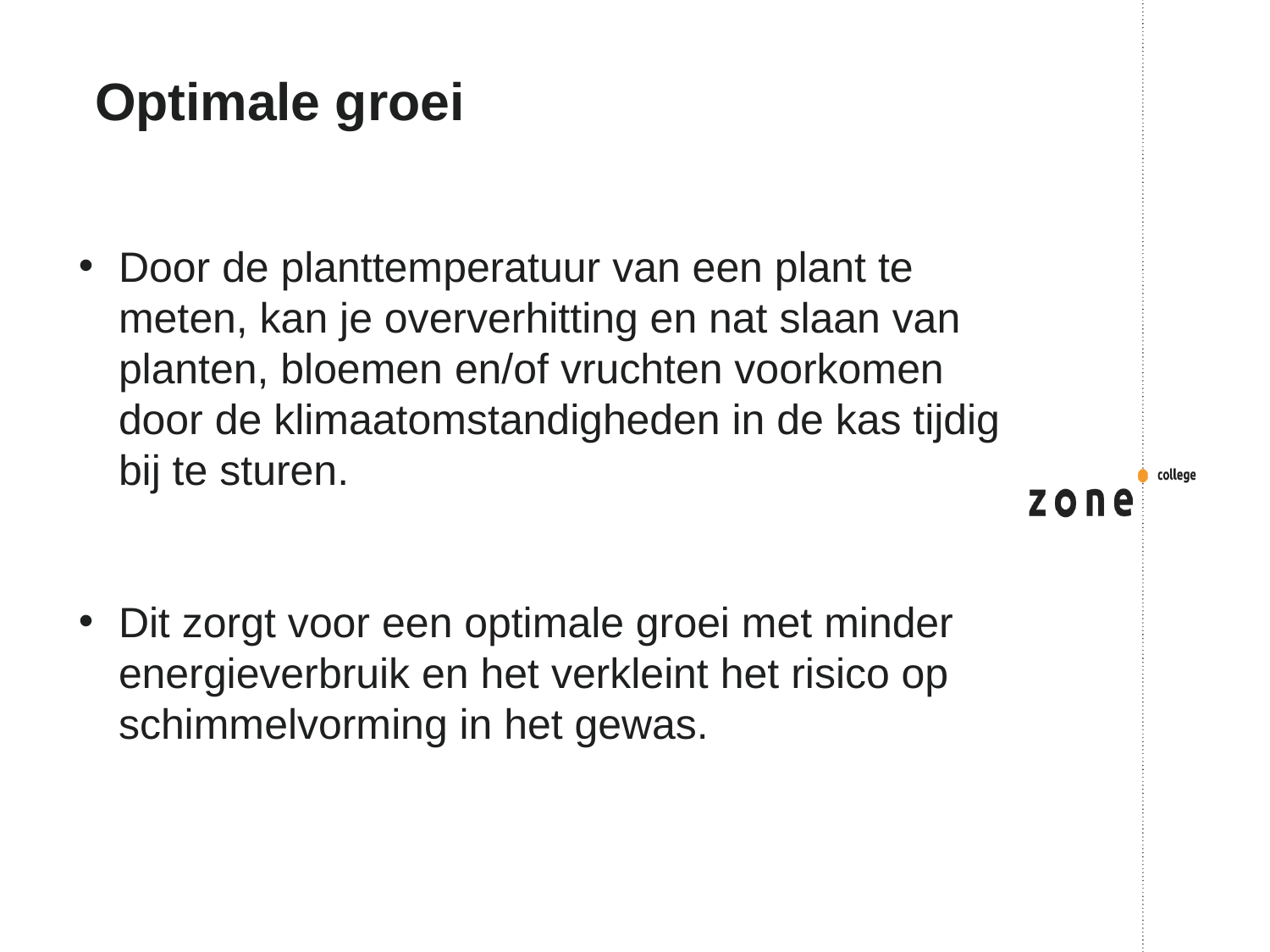

# Optimale groei
Door de planttemperatuur van een plant te meten, kan je oververhitting en nat slaan van planten, bloemen en/of vruchten voorkomen door de klimaatomstandigheden in de kas tijdig bij te sturen.

Dit zorgt voor een optimale groei met minder energieverbruik en het verkleint het risico op schimmelvorming in het gewas.